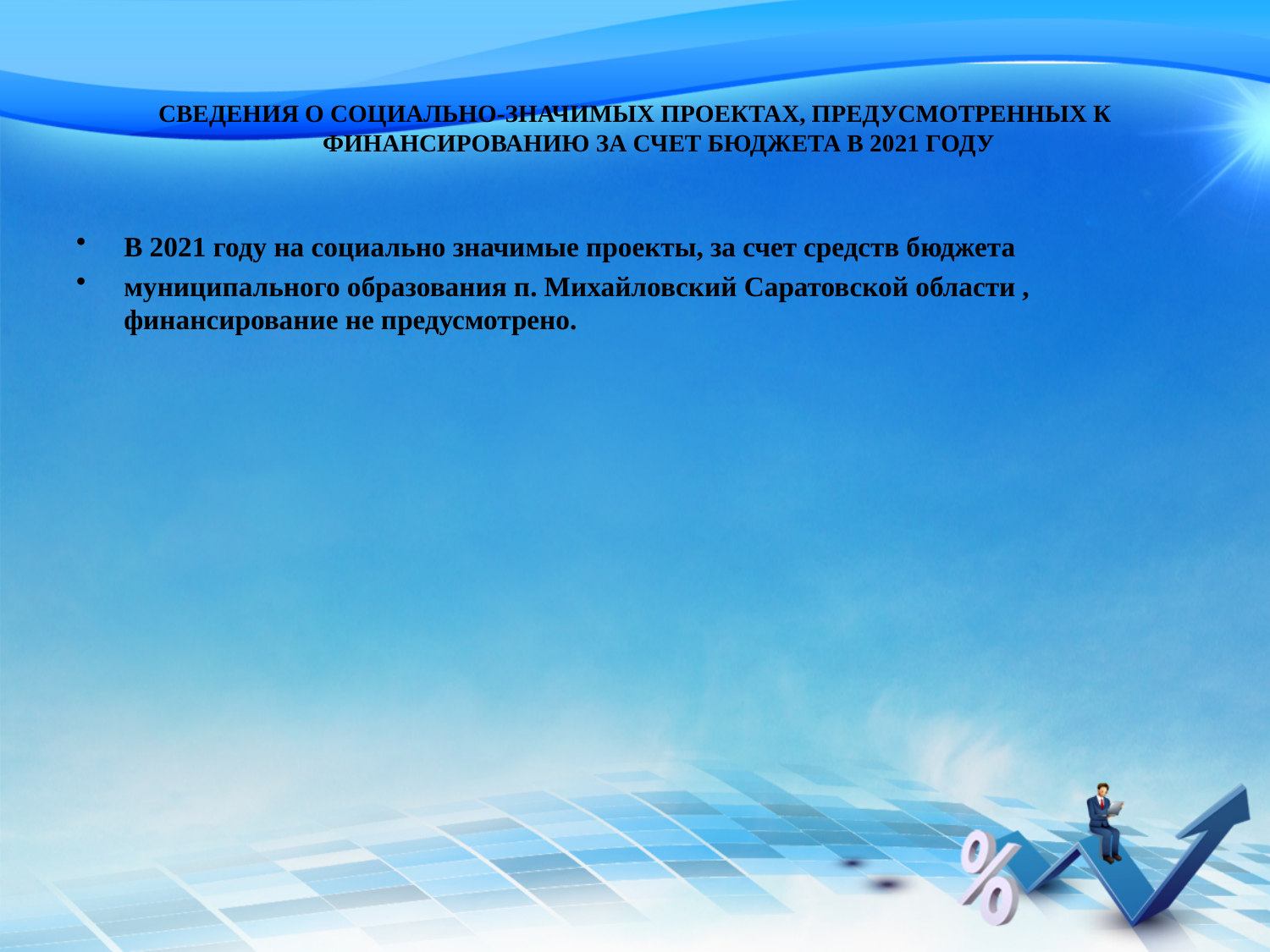

# СВЕДЕНИЯ О СОЦИАЛЬНО-ЗНАЧИМЫХ ПРОЕКТАХ, ПРЕДУСМОТРЕННЫХ К ФИНАНСИРОВАНИЮ ЗА СЧЕТ БЮДЖЕТА В 2021 ГОДУ
В 2021 году на социально значимые проекты, за счет средств бюджета
муниципального образования п. Михайловский Саратовской области , финансирование не предусмотрено.